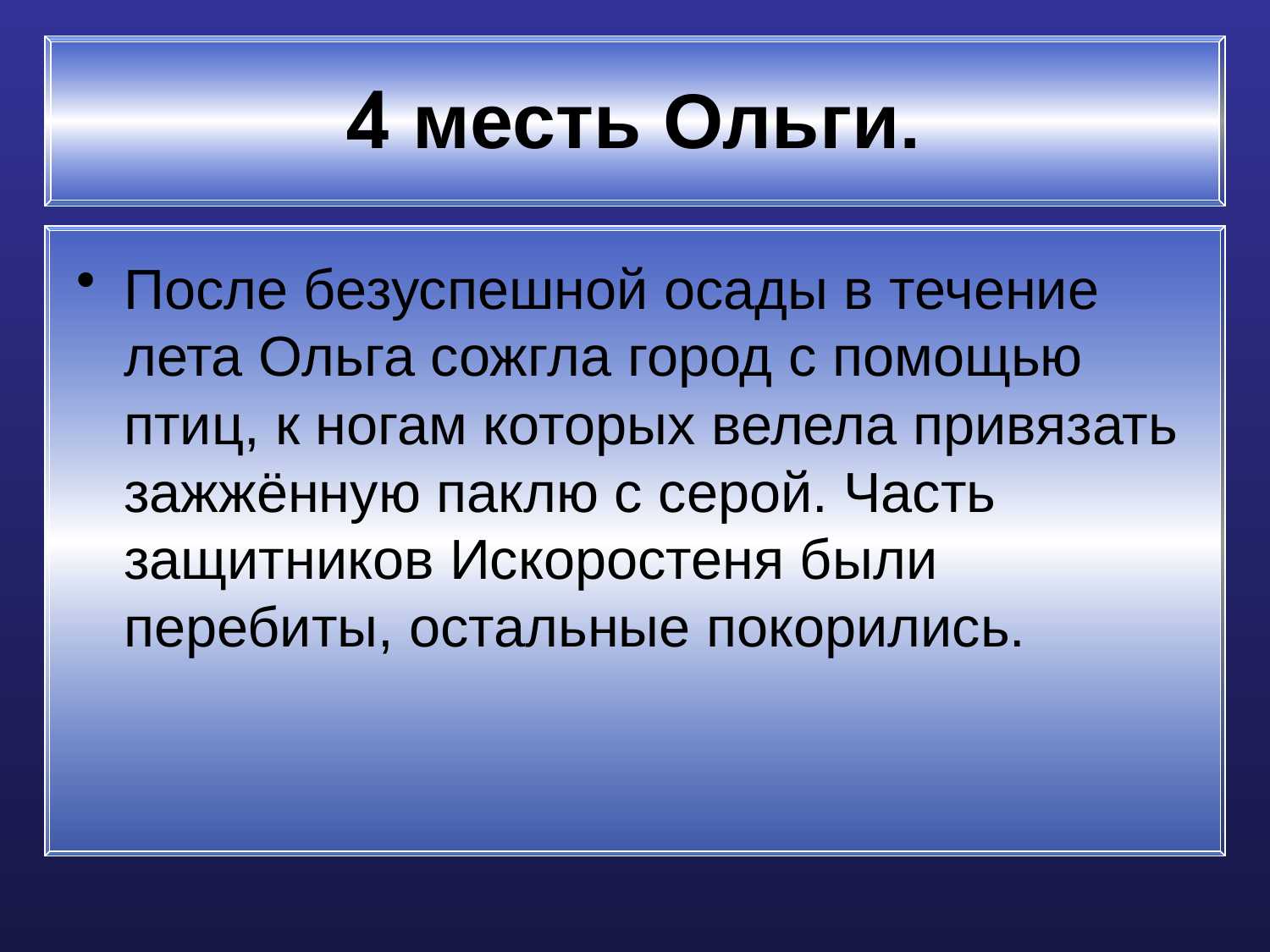

# 4 месть Ольги.
После безуспешной осады в течение лета Ольга сожгла город с помощью птиц, к ногам которых велела привязать зажжённую паклю с серой. Часть защитников Искоростеня были перебиты, остальные покорились.